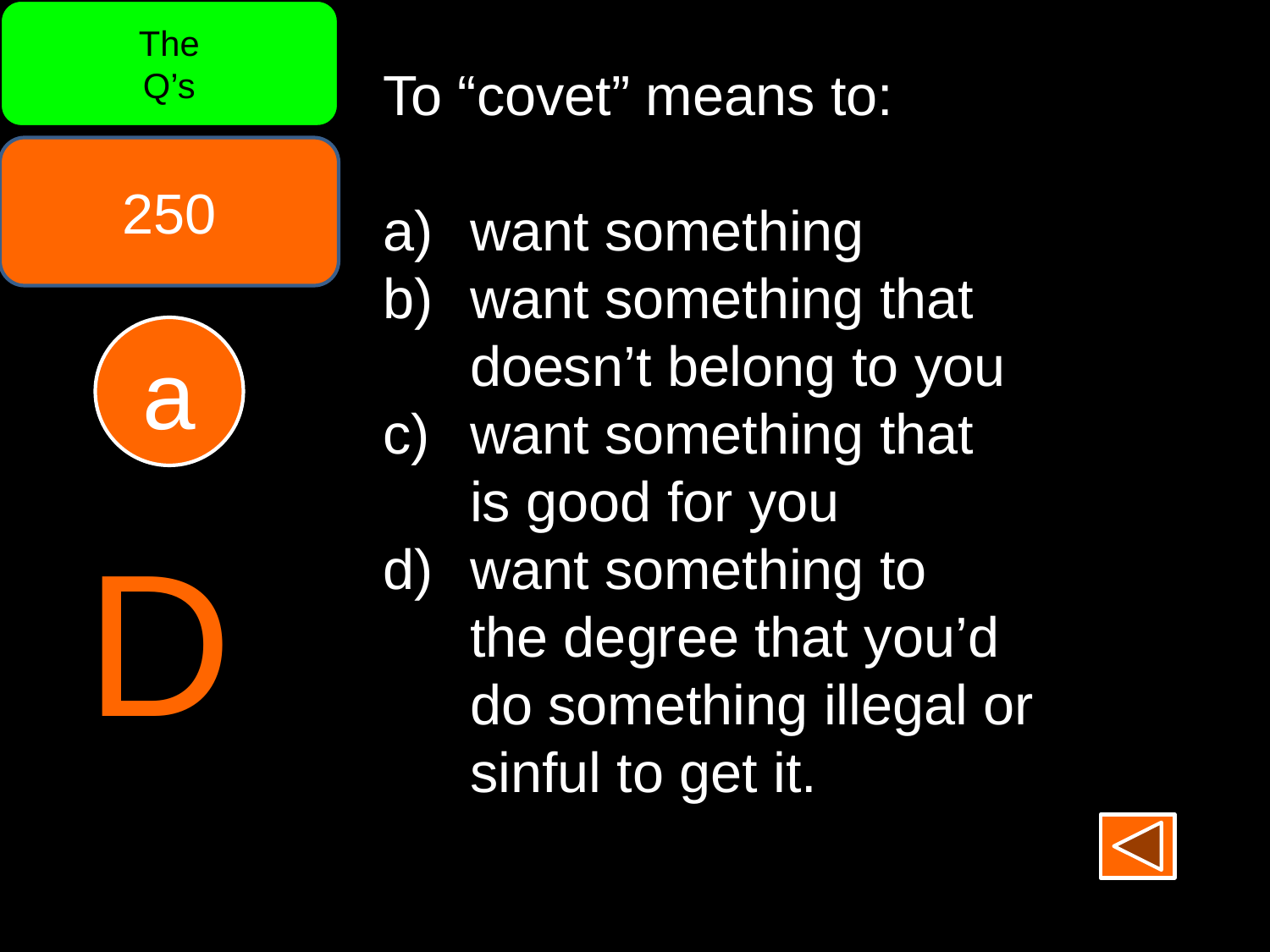

The
Q’s
To “covet” means to:

 want something
 want something that
 doesn’t belong to you
 want something that
 is good for you
 want something to
 the degree that you’d
 do something illegal or
 sinful to get it.
250
a
D